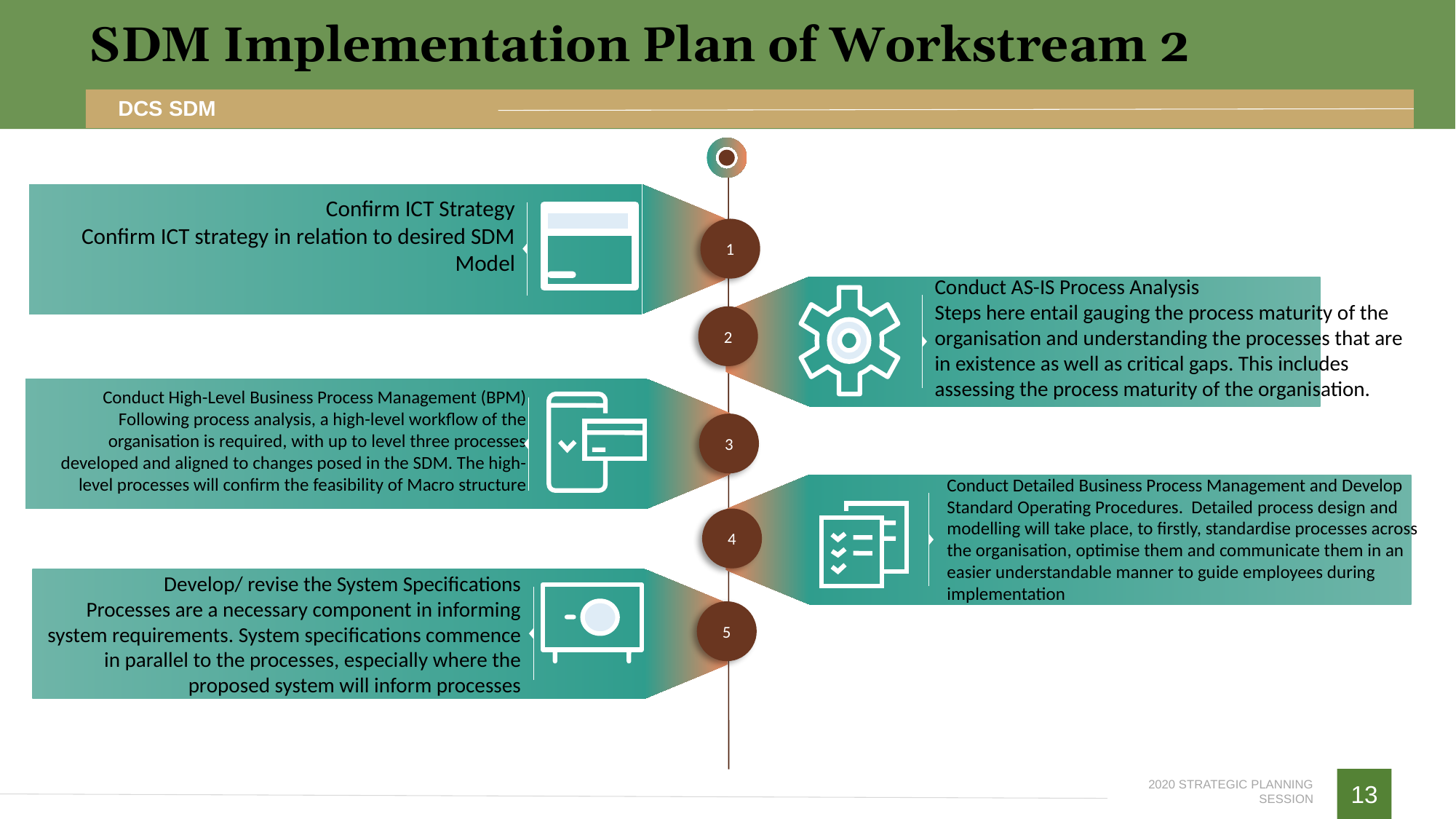

SDM Implementation Plan of Workstream 2
DCS SDM

Confirm ICT Strategy
Confirm ICT strategy in relation to desired SDM Model

1
Conduct AS-IS Process Analysis
Steps here entail gauging the process maturity of the organisation and understanding the processes that are in existence as well as critical gaps. This includes assessing the process maturity of the organisation.

2

Conduct High-Level Business Process Management (BPM) Following process analysis, a high-level workflow of the organisation is required, with up to level three processes developed and aligned to changes posed in the SDM. The high-level processes will confirm the feasibility of Macro structure

3
Conduct Detailed Business Process Management and Develop Standard Operating Procedures.  Detailed process design and modelling will take place, to firstly, standardise processes across the organisation, optimise them and communicate them in an easier understandable manner to guide employees during implementation

4

Develop/ revise the System Specifications
Processes are a necessary component in informing system requirements. System specifications commence in parallel to the processes, especially where the proposed system will inform processes

5